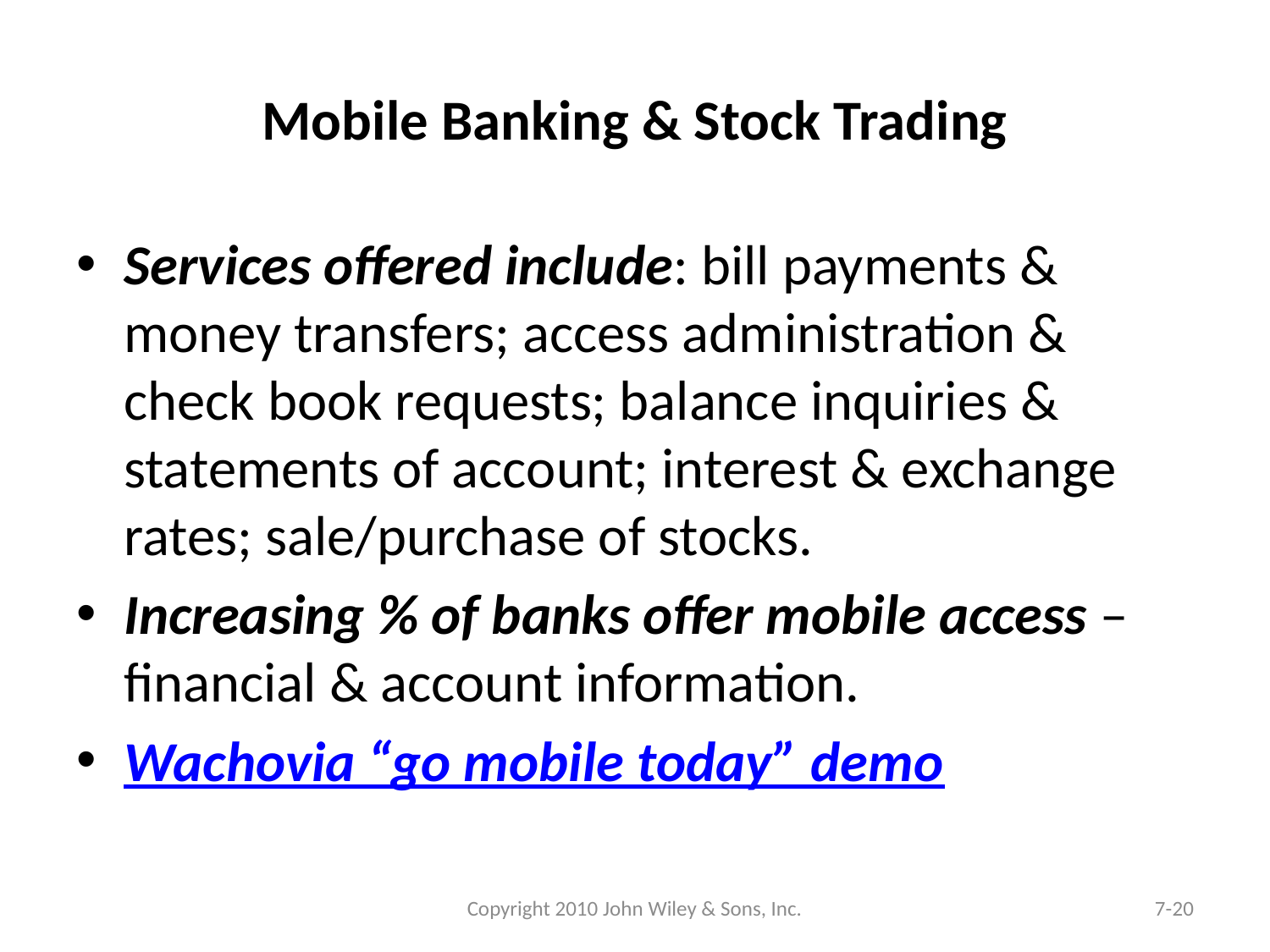

# Mobile Banking & Stock Trading
Services offered include: bill payments & money transfers; access administration & check book requests; balance inquiries & statements of account; interest & exchange rates; sale/purchase of stocks.
Increasing % of banks offer mobile access – financial & account information.
Wachovia “go mobile today” demo
Copyright 2010 John Wiley & Sons, Inc.
7-20